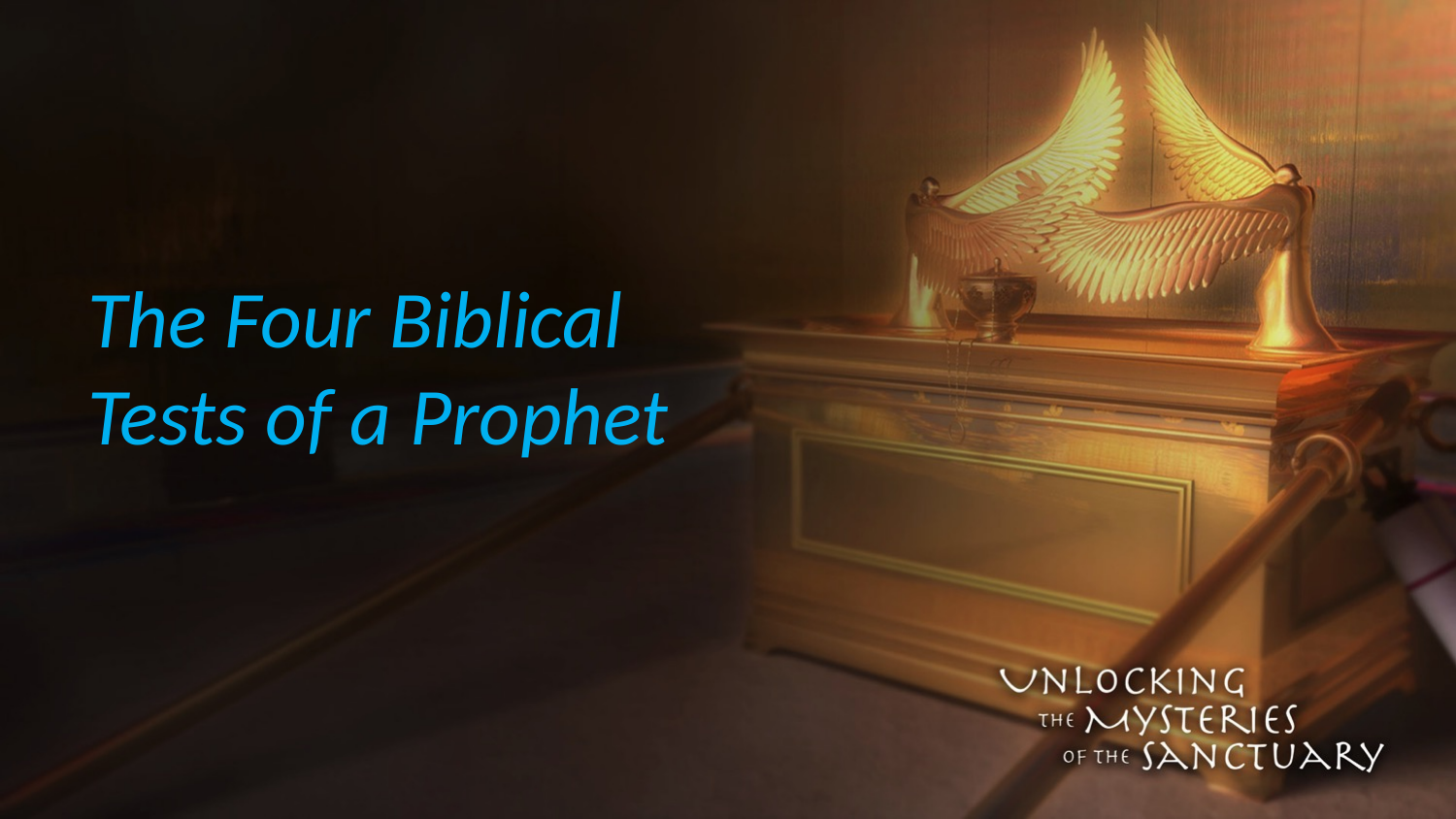

#

The Four Biblical Tests of a Prophet